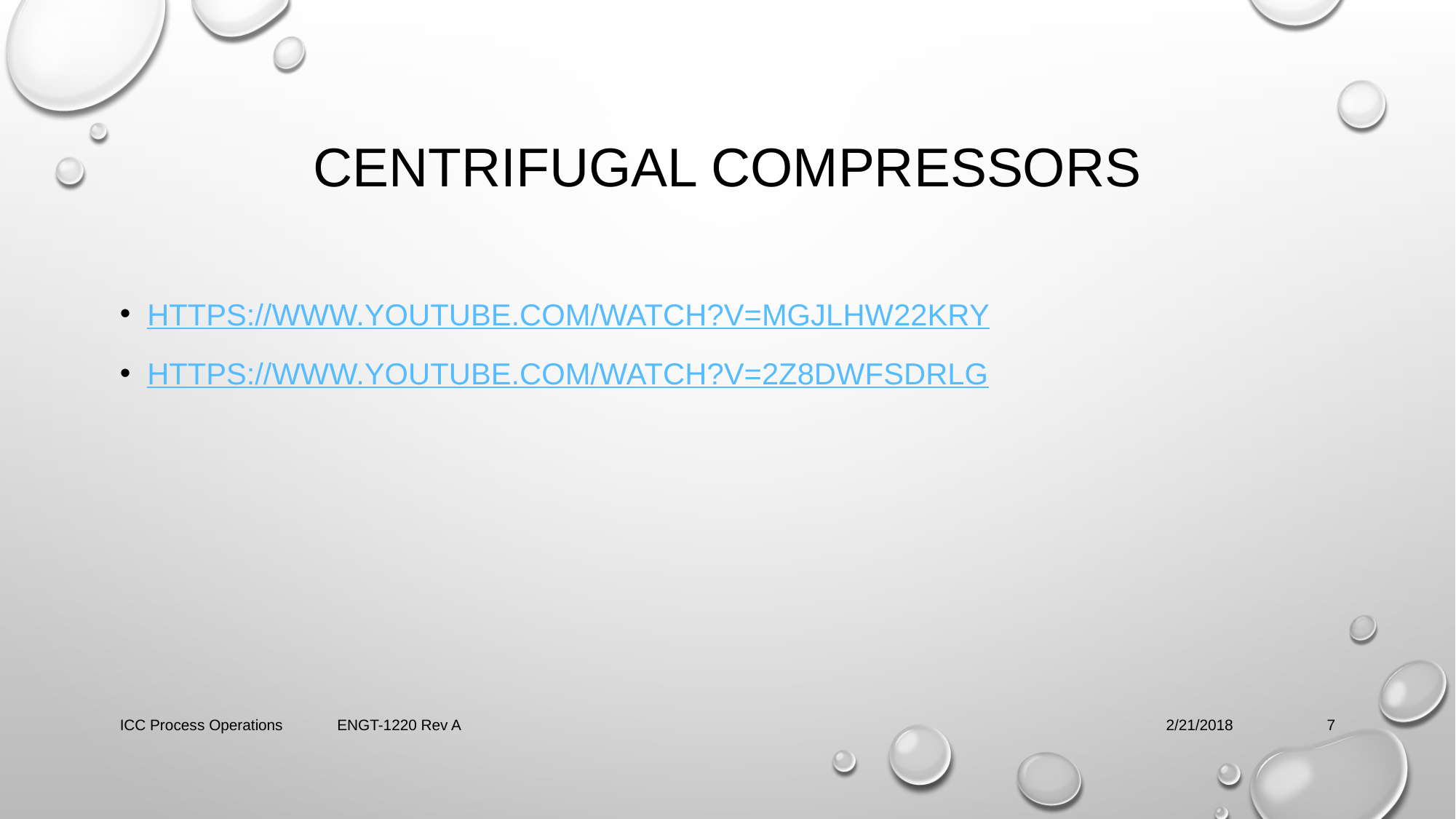

# centrifugal Compressors
https://www.youtube.com/watch?v=MgJlHW22KRY
https://www.youtube.com/watch?v=2z8dwFsdRLg

ICC Process Operations             ENGT-1220 Rev A
2/21/2018
7